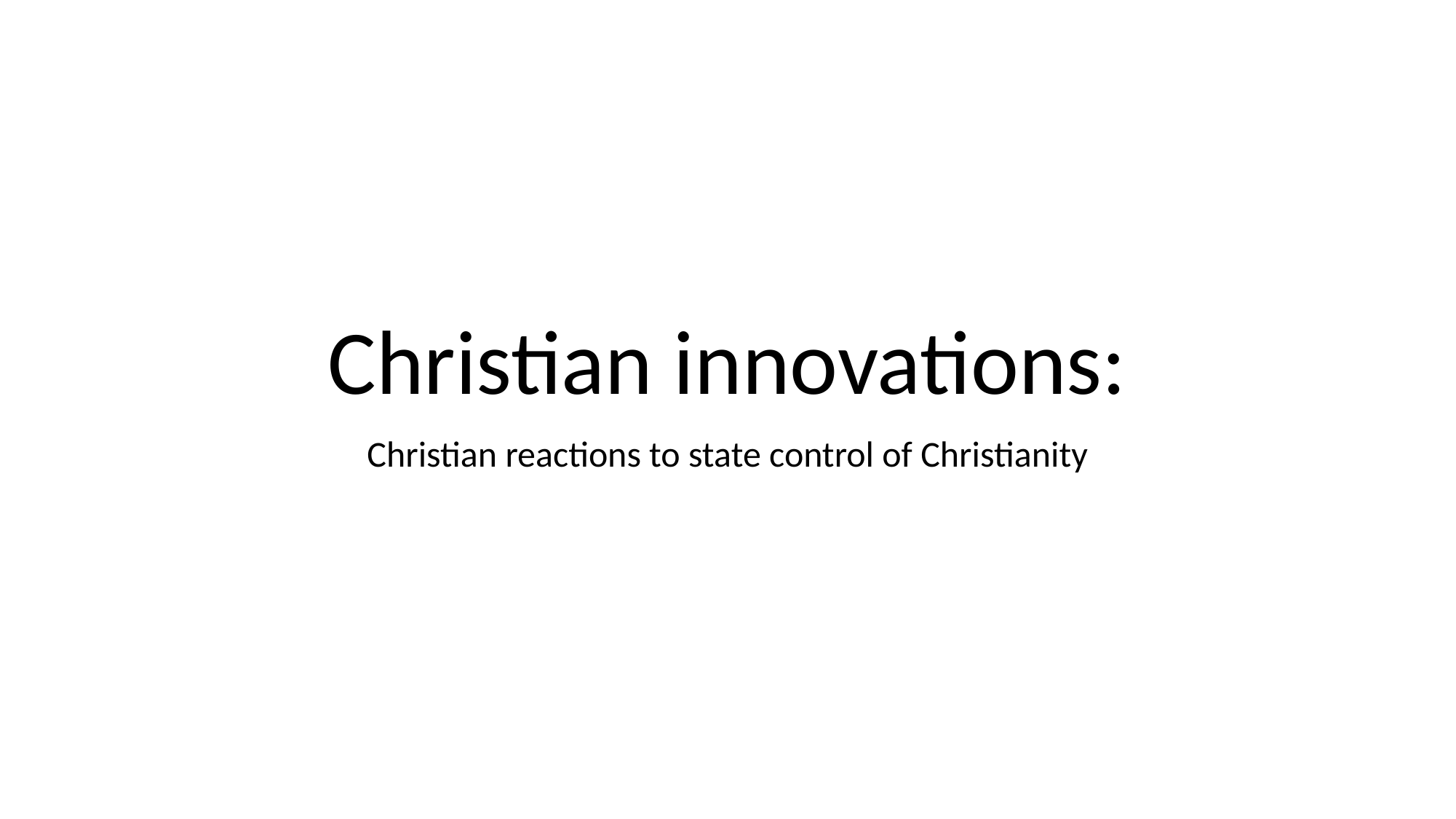

# Christian innovations:
Christian reactions to state control of Christianity